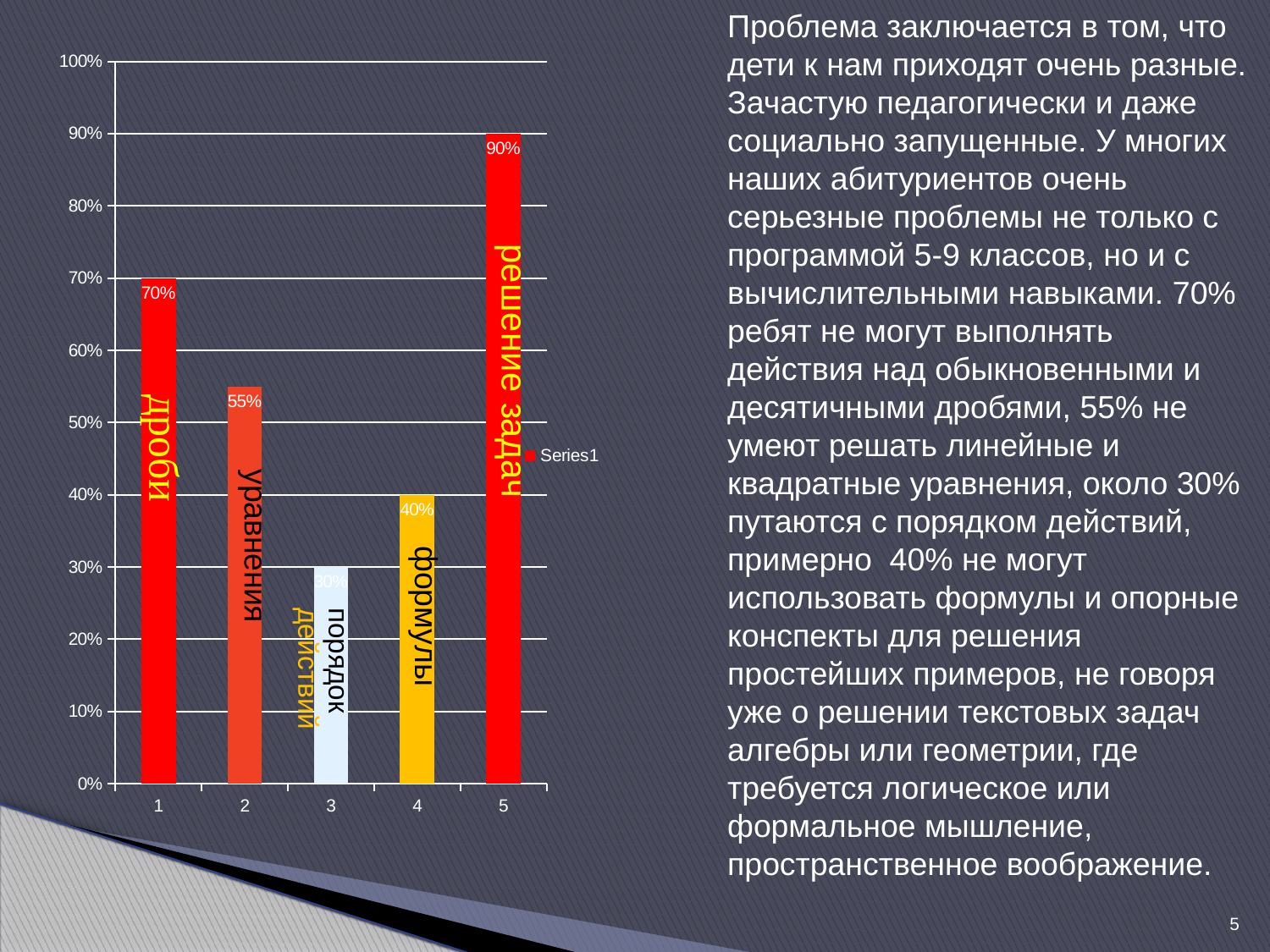

Проблема заключается в том, что дети к нам приходят очень разные. Зачастую педагогически и даже социально запущенные. У многих наших абитуриентов очень серьезные проблемы не только с программой 5-9 классов, но и с вычислительными навыками. 70% ребят не могут выполнять действия над обыкновенными и десятичными дробями, 55% не умеют решать линейные и квадратные уравнения, около 30% путаются с порядком действий, примерно  40% не могут использовать формулы и опорные конспекты для решения простейших примеров, не говоря уже о решении текстовых задач алгебры или геометрии, где требуется логическое или формальное мышление, пространственное воображение.

### Chart

| Category |  |
|---|---|
5